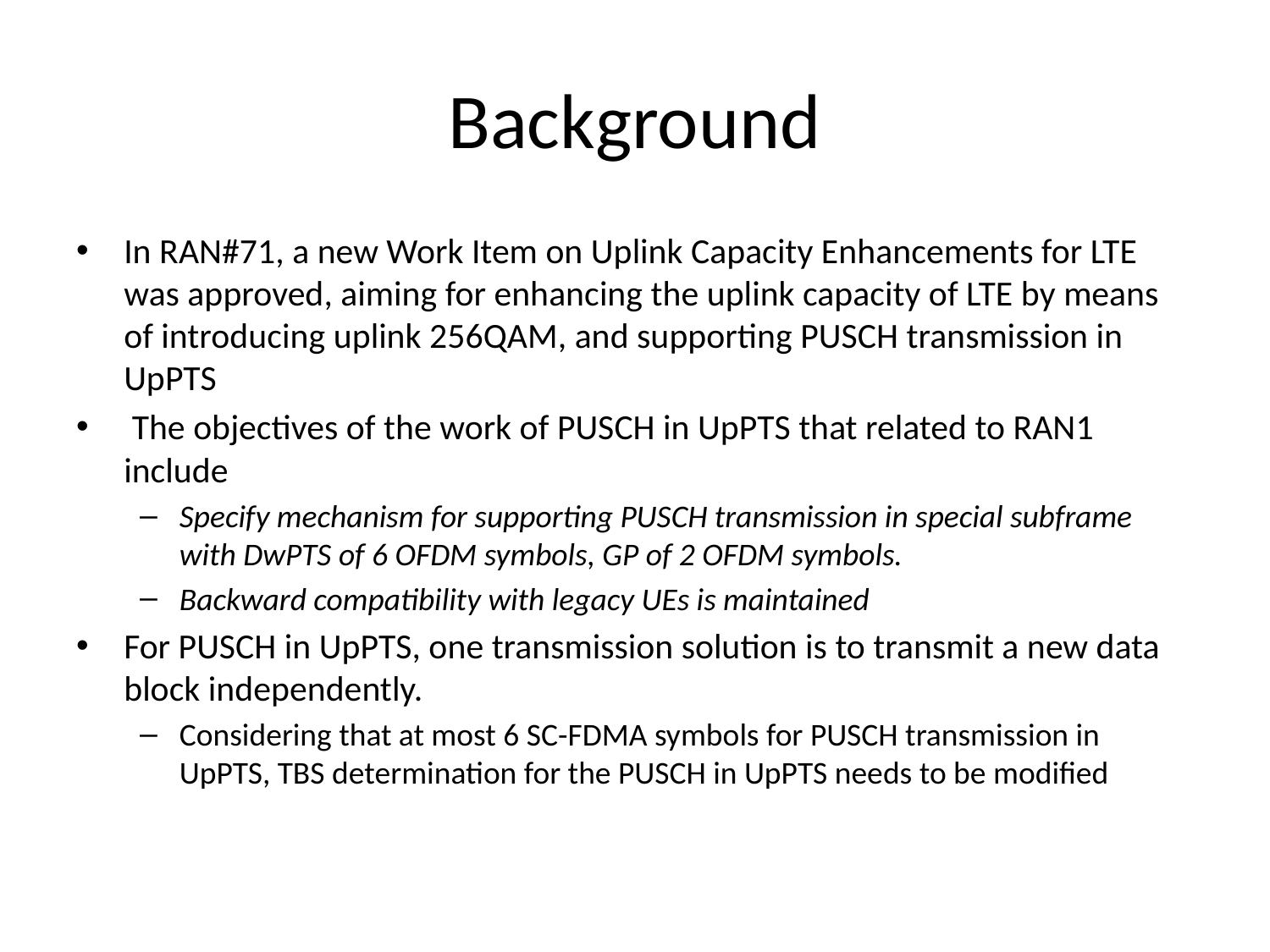

# Background
In RAN#71, a new Work Item on Uplink Capacity Enhancements for LTE was approved, aiming for enhancing the uplink capacity of LTE by means of introducing uplink 256QAM, and supporting PUSCH transmission in UpPTS
 The objectives of the work of PUSCH in UpPTS that related to RAN1 include
Specify mechanism for supporting PUSCH transmission in special subframe with DwPTS of 6 OFDM symbols, GP of 2 OFDM symbols.
Backward compatibility with legacy UEs is maintained
For PUSCH in UpPTS, one transmission solution is to transmit a new data block independently.
Considering that at most 6 SC-FDMA symbols for PUSCH transmission in UpPTS, TBS determination for the PUSCH in UpPTS needs to be modified